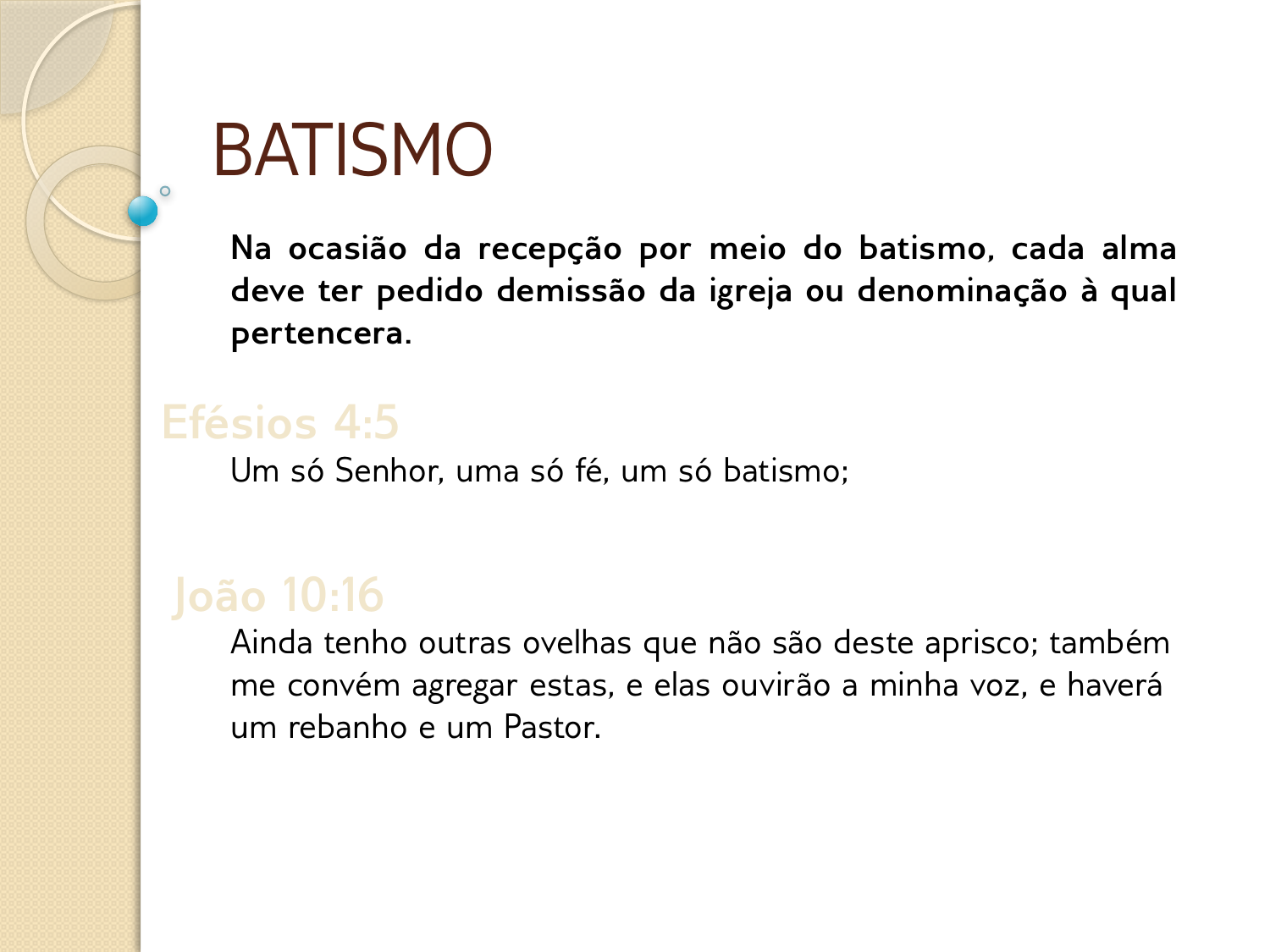

BATISMO
Na ocasião da recepção por meio do batismo, cada alma deve ter pedido demissão da igreja ou denominação à qual pertencera.
Efésios 4:5
Um só Senhor, uma só fé, um só batismo;
João 10:16
Ainda tenho outras ovelhas que não são deste aprisco; também me convém agregar estas, e elas ouvirão a minha voz, e haverá um rebanho e um Pastor.